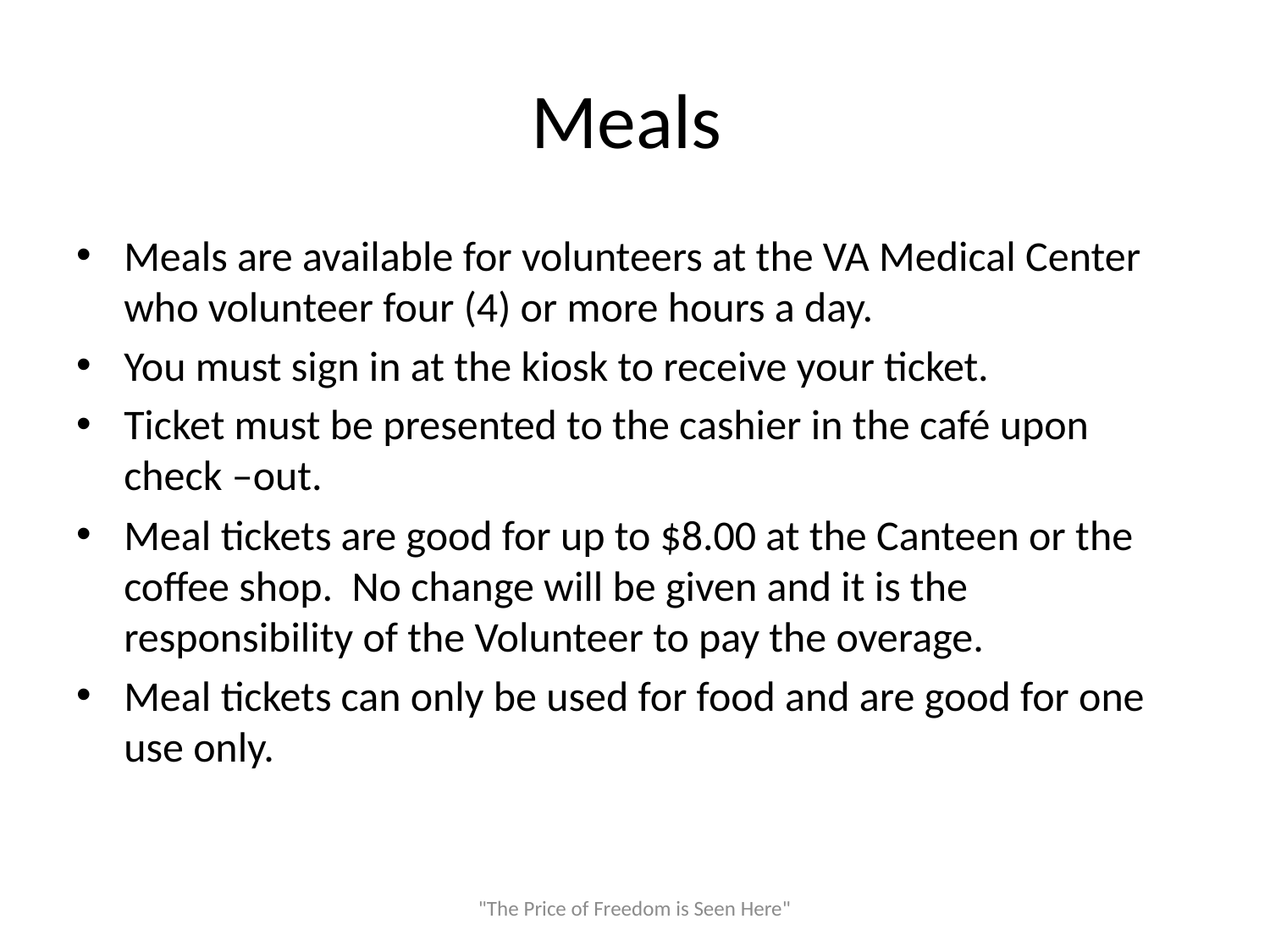

# Meals
Meals are available for volunteers at the VA Medical Center who volunteer four (4) or more hours a day.
You must sign in at the kiosk to receive your ticket.
Ticket must be presented to the cashier in the café upon check –out.
Meal tickets are good for up to $8.00 at the Canteen or the coffee shop.  No change will be given and it is the responsibility of the Volunteer to pay the overage.
Meal tickets can only be used for food and are good for one use only.

"The Price of Freedom is Seen Here"